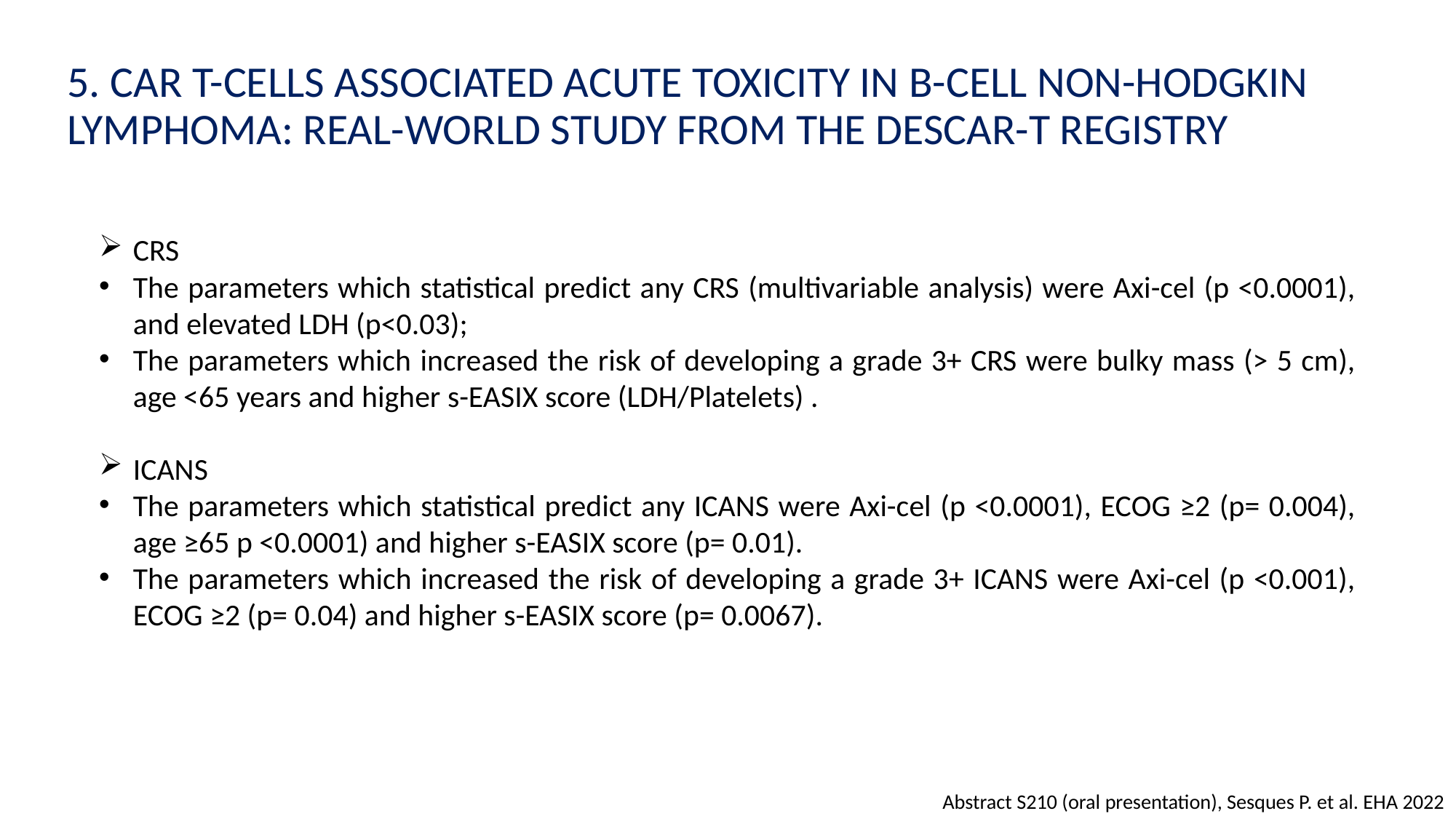

5. CAR T-CELLS ASSOCIATED ACUTE TOXICITY IN B-CELL NON-HODGKIN LYMPHOMA: REAL-WORLD STUDY FROM THE DESCAR-T REGISTRY
CRS
The parameters which statistical predict any CRS (multivariable analysis) were Axi-cel (p <0.0001), and elevated LDH (p<0.03);
The parameters which increased the risk of developing a grade 3+ CRS were bulky mass (> 5 cm), age <65 years and higher s-EASIX score (LDH/Platelets) .

ICANS
The parameters which statistical predict any ICANS were Axi-cel (p <0.0001), ECOG ≥2 (p= 0.004), age ≥65 p <0.0001) and higher s-EASIX score (p= 0.01).
The parameters which increased the risk of developing a grade 3+ ICANS were Axi-cel (p <0.001), ECOG ≥2 (p= 0.04) and higher s-EASIX score (p= 0.0067).
Abstract S210 (oral presentation), Sesques P. et al. EHA 2022